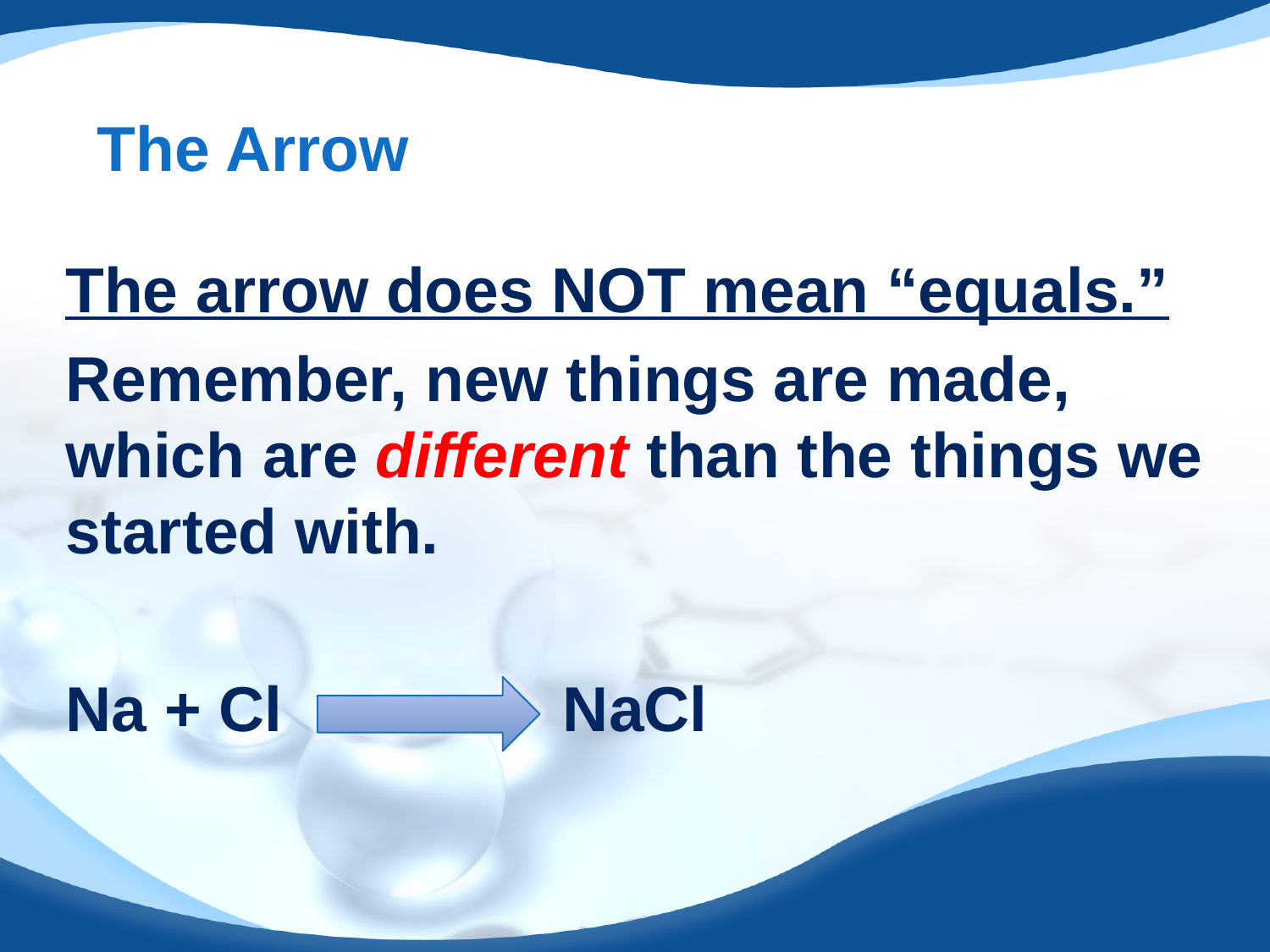

# The Arrow
The arrow does NOT mean “equals.”
Remember, new things are made, which are different than the things we started with.

Na + Cl                NaCl